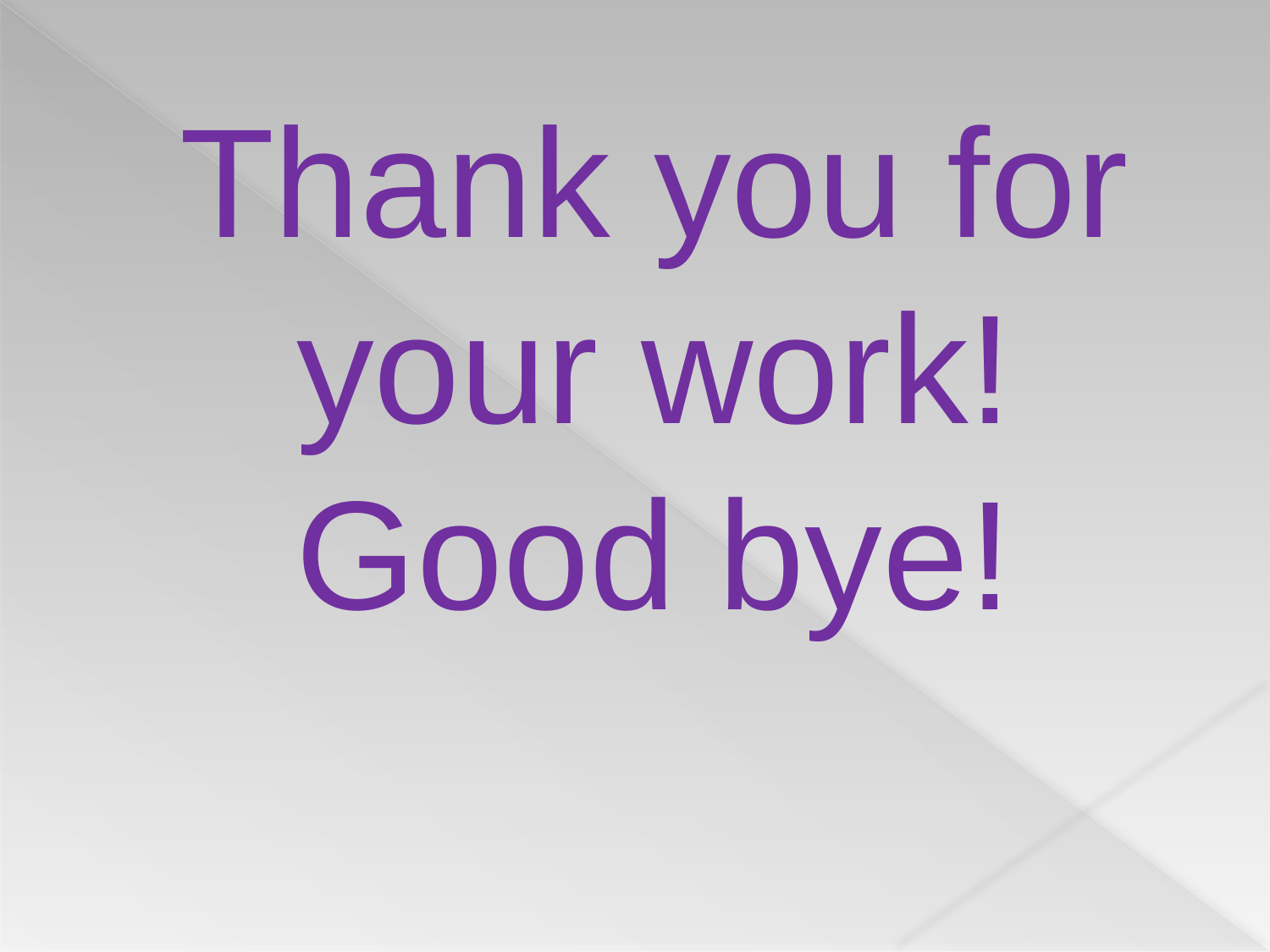

# Thank you for your work! Good bye!